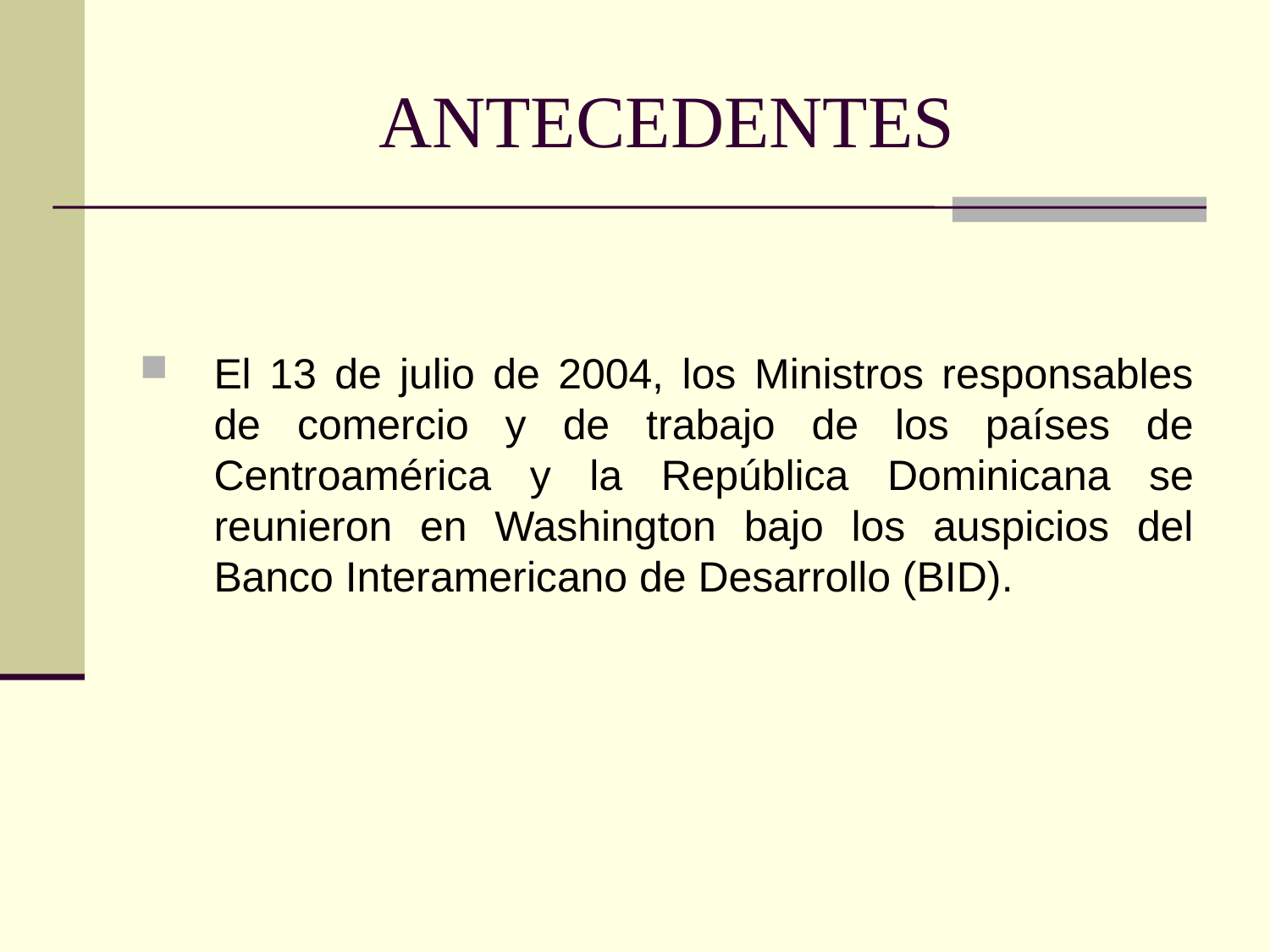

# ANTECEDENTES

El 13 de julio de 2004, los Ministros responsables de comercio y de trabajo de los países de Centroamérica y la República Dominicana se reunieron en Washington bajo los auspicios del Banco Interamericano de Desarrollo (BID).